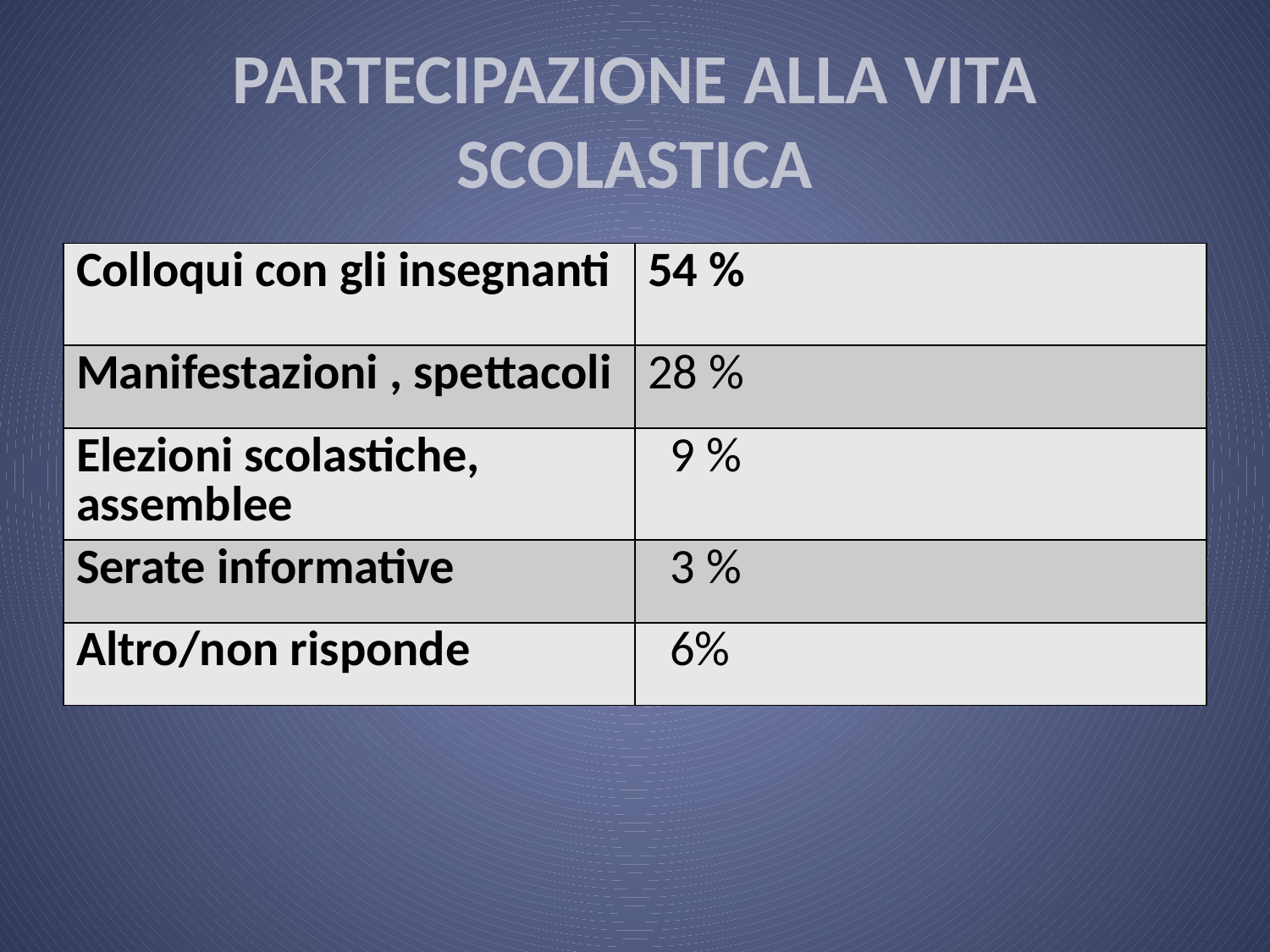

# PARTECIPAZIONE ALLA VITA SCOLASTICA
| Colloqui con gli insegnanti | 54 % |
| --- | --- |
| Manifestazioni , spettacoli | 28 % |
| Elezioni scolastiche, assemblee | 9 % |
| Serate informative | 3 % |
| Altro/non risponde | 6% |